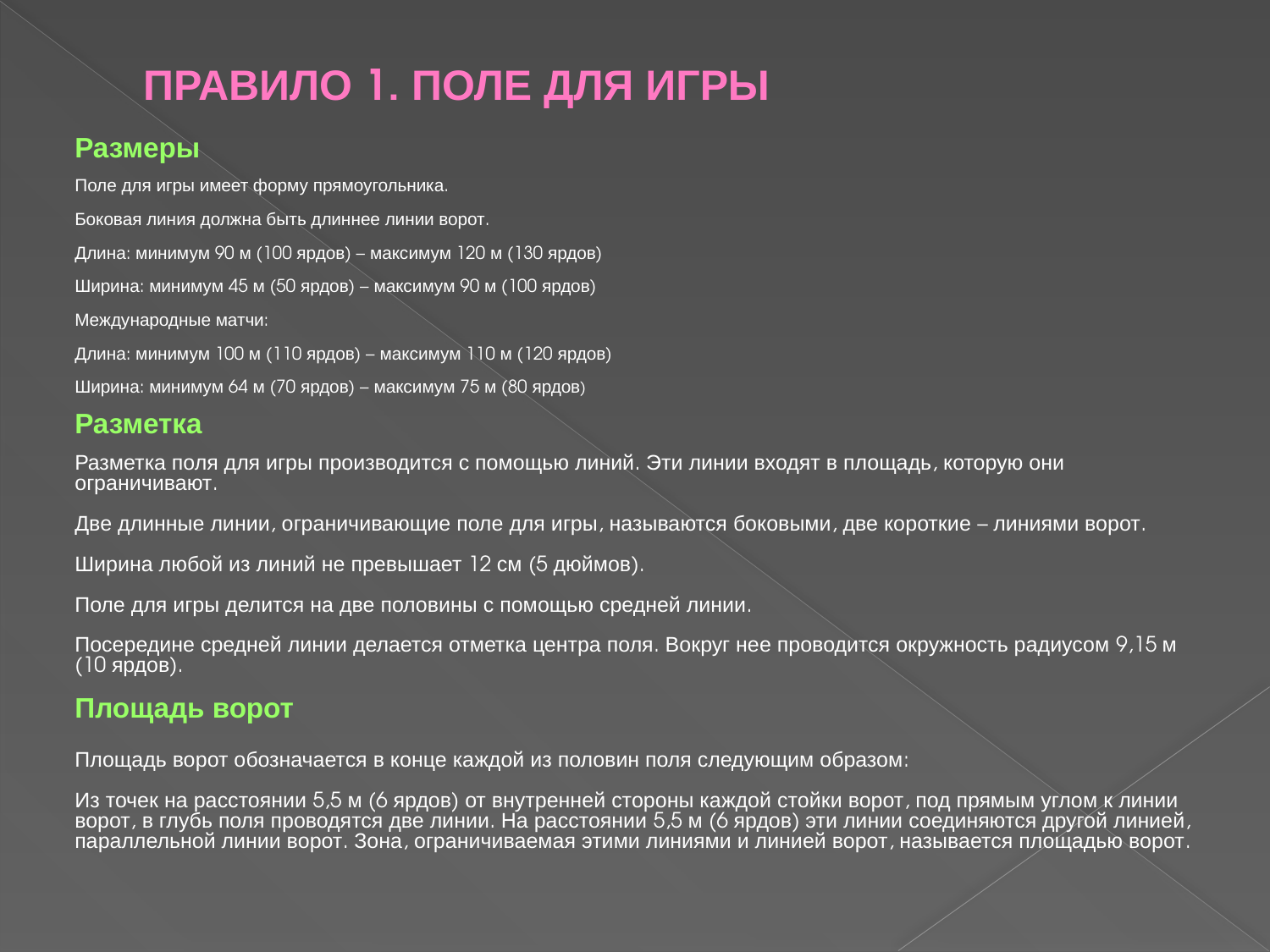

# ПРАВИЛО 1. ПОЛЕ ДЛЯ ИГРЫ
Размеры
Поле для игры имеет форму прямоугольника.
Боковая линия должна быть длиннее линии ворот.
Длина: минимум 90 м (100 ярдов) – максимум 120 м (130 ярдов)
Ширина: минимум 45 м (50 ярдов) – максимум 90 м (100 ярдов)
Международные матчи:
Длина: минимум 100 м (110 ярдов) – максимум 110 м (120 ярдов)
Ширина: минимум 64 м (70 ярдов) – максимум 75 м (80 ярдов)
Разметка
Разметка поля для игры производится с помощью линий. Эти линии входят в площадь, которую они ограничивают.
Две длинные линии, ограничивающие поле для игры, называются боковыми, две короткие – линиями ворот.
Ширина любой из линий не превышает 12 см (5 дюймов).
Поле для игры делится на две половины с помощью средней линии.
Посередине средней линии делается отметка центра поля. Вокруг нее проводится окружность радиусом 9,15 м (10 ярдов).
Площадь ворот
Площадь ворот обозначается в конце каждой из половин поля следующим образом:
Из точек на расстоянии 5,5 м (6 ярдов) от внутренней стороны каждой стойки ворот, под прямым углом к линии ворот, в глубь поля проводятся две линии. На расстоянии 5,5 м (6 ярдов) эти линии соединяются другой линией, параллельной линии ворот. Зона, ограничиваемая этими линиями и линией ворот, называется площадью ворот.